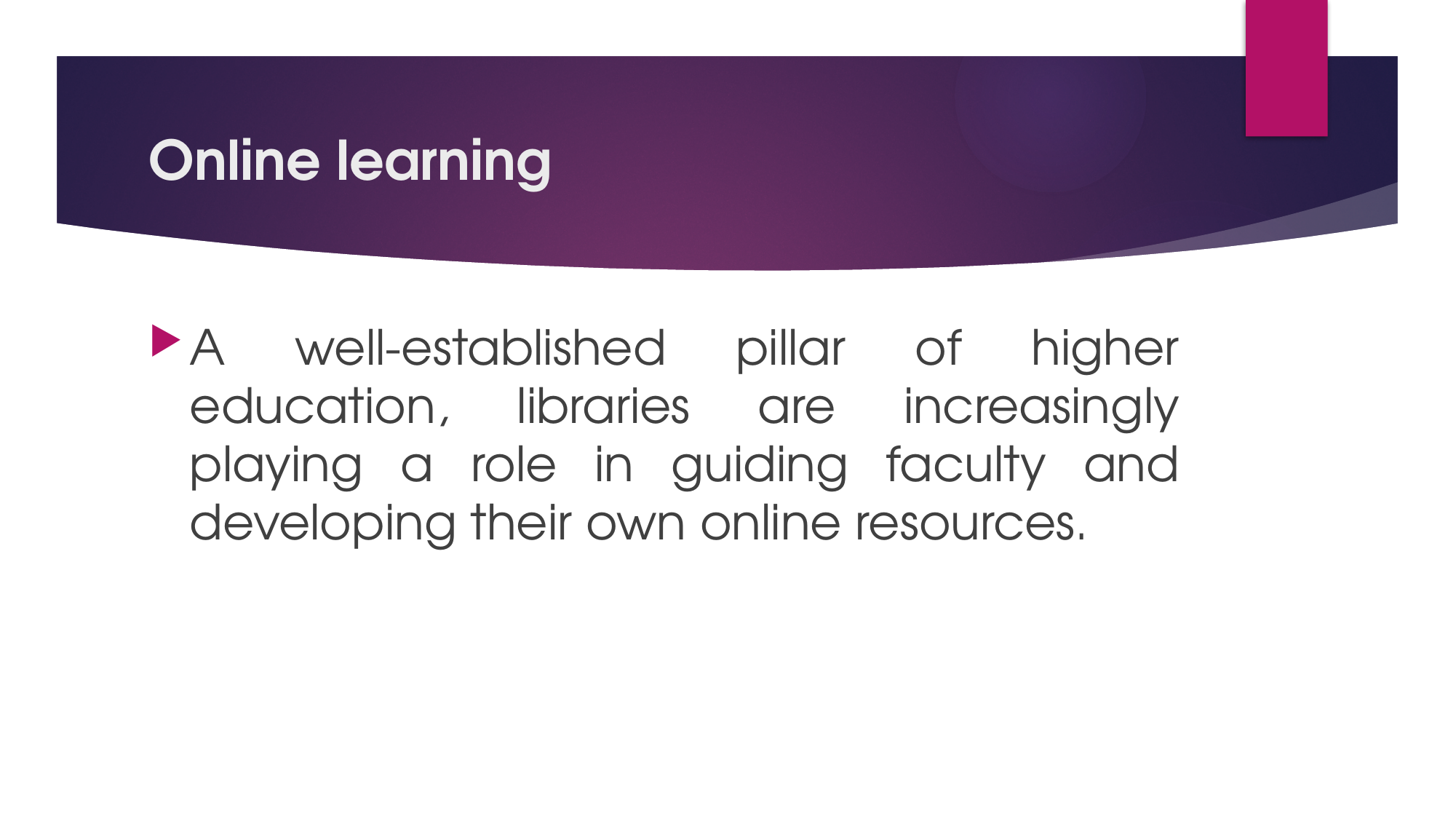

# Online learning
A well-established pillar of higher education, libraries are increasingly playing a role in guiding faculty and developing their own online resources.